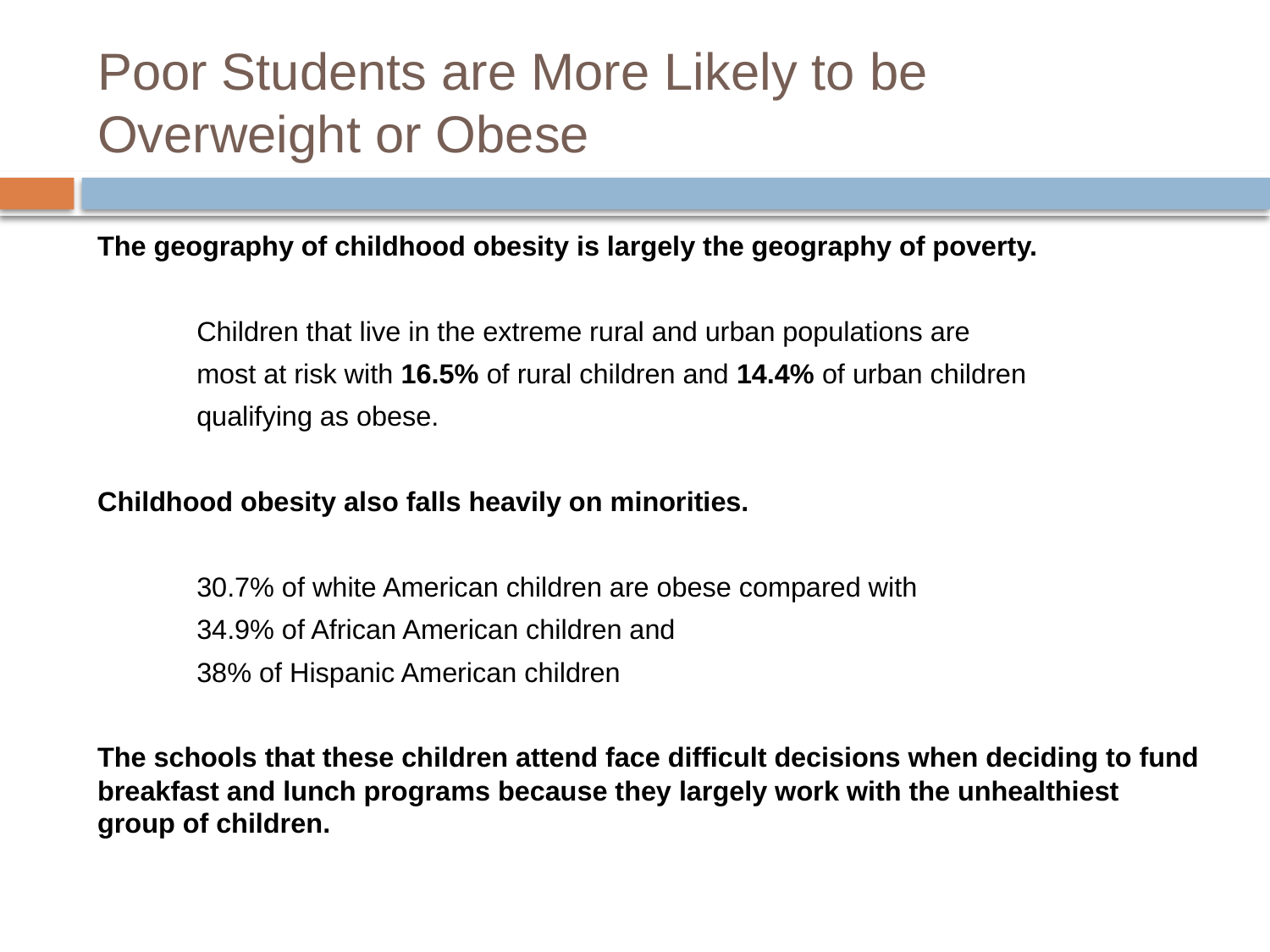

# Poor Students are More Likely to be Overweight or Obese
The geography of childhood obesity is largely the geography of poverty.

	Children that live in the extreme rural and urban populations are
	most at risk with 16.5% of rural children and 14.4% of urban children
	qualifying as obese.

Childhood obesity also falls heavily on minorities.

	30.7% of white American children are obese compared with
	34.9% of African American children and
	38% of Hispanic American children

The schools that these children attend face difficult decisions when deciding to fund breakfast and lunch programs because they largely work with the unhealthiest group of children.